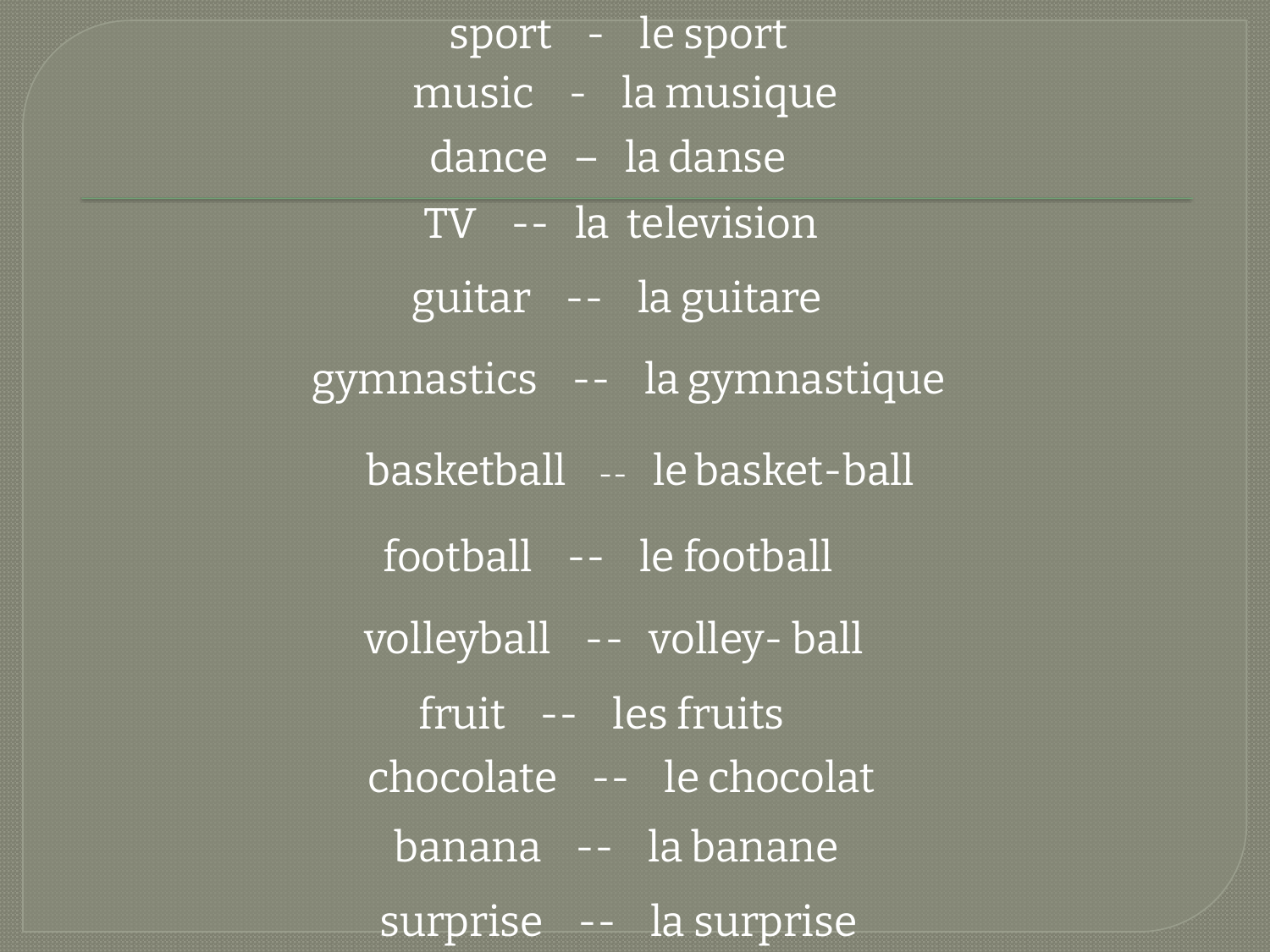

sport    -    le sport
music    -    la musique
dance   –   la danse
TV    --   la  television
guitar    --    la guitare
gymnastics    --    la gymnastique
basketball    --    le basket-ball
football    --    le football
volleyball    --   volley- ball
fruit    --    les fruits
chocolate    --    le chocolat
banana    --    la banane
surprise    --    la surprise